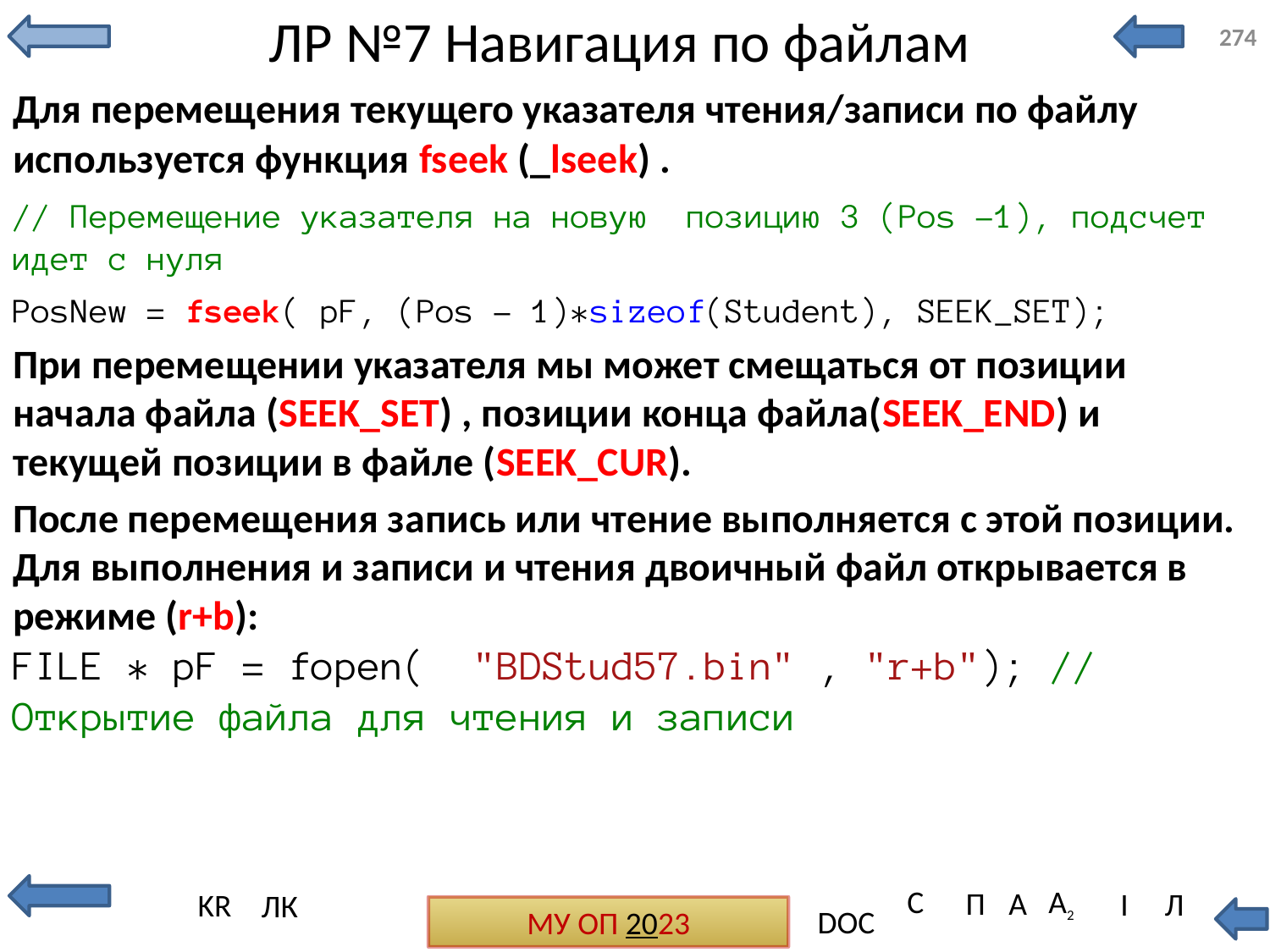

# ЛР №7 Навигация по файлам
274
Для перемещения текущего указателя чтения/записи по файлу используется функция fseek (_lseek) .
// Перемещение указателя на новую  позицию 3 (Pos -1), подсчет идет с нуля
PosNew = fseek( pF, (Pos - 1)*sizeof(Student), SEEK_SET);
При перемещении указателя мы может смещаться от позиции начала файла (SEEK_SET) , позиции конца файла(SEEK_END) и текущей позиции в файле (SEEK_CUR).
После перемещения запись или чтение выполняется с этой позиции. Для выполнения и записи и чтения двоичный файл открывается в режиме (r+b):
FILE * pF = fopen(  "BDStud57.bin" , "r+b"); // Открытие файла для чтения и записи